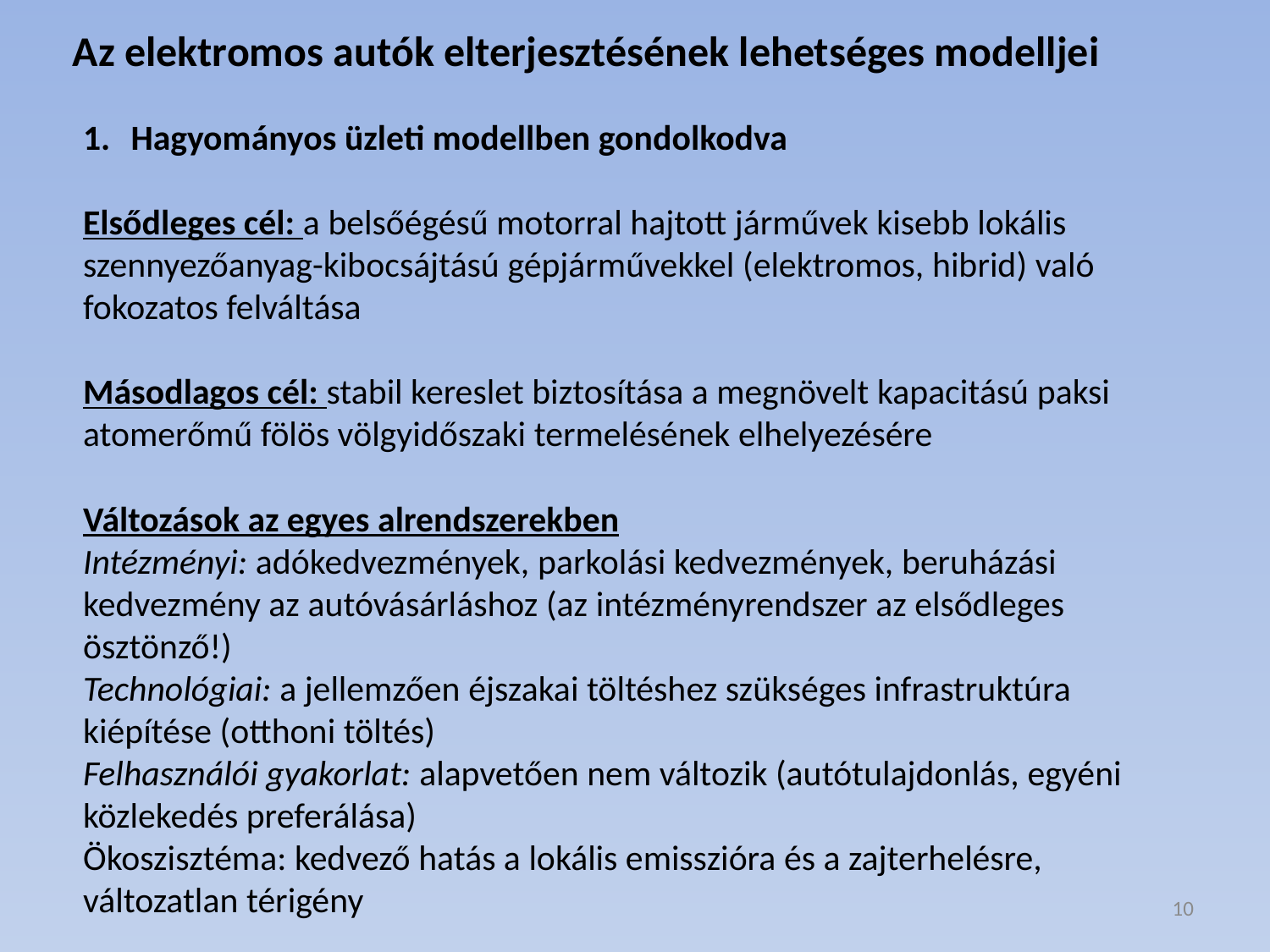

Az elektromos autók elterjesztésének lehetséges modelljei
Hagyományos üzleti modellben gondolkodva

Elsődleges cél: a belsőégésű motorral hajtott járművek kisebb lokális szennyezőanyag-kibocsájtású gépjárművekkel (elektromos, hibrid) való fokozatos felváltása

Másodlagos cél: stabil kereslet biztosítása a megnövelt kapacitású paksi atomerőmű fölös völgyidőszaki termelésének elhelyezésére

Változások az egyes alrendszerekben
Intézményi: adókedvezmények, parkolási kedvezmények, beruházási kedvezmény az autóvásárláshoz (az intézményrendszer az elsődleges ösztönző!)
Technológiai: a jellemzően éjszakai töltéshez szükséges infrastruktúra kiépítése (otthoni töltés)
Felhasználói gyakorlat: alapvetően nem változik (autótulajdonlás, egyéni közlekedés preferálása)
Ökoszisztéma: kedvező hatás a lokális emisszióra és a zajterhelésre, változatlan térigény
10